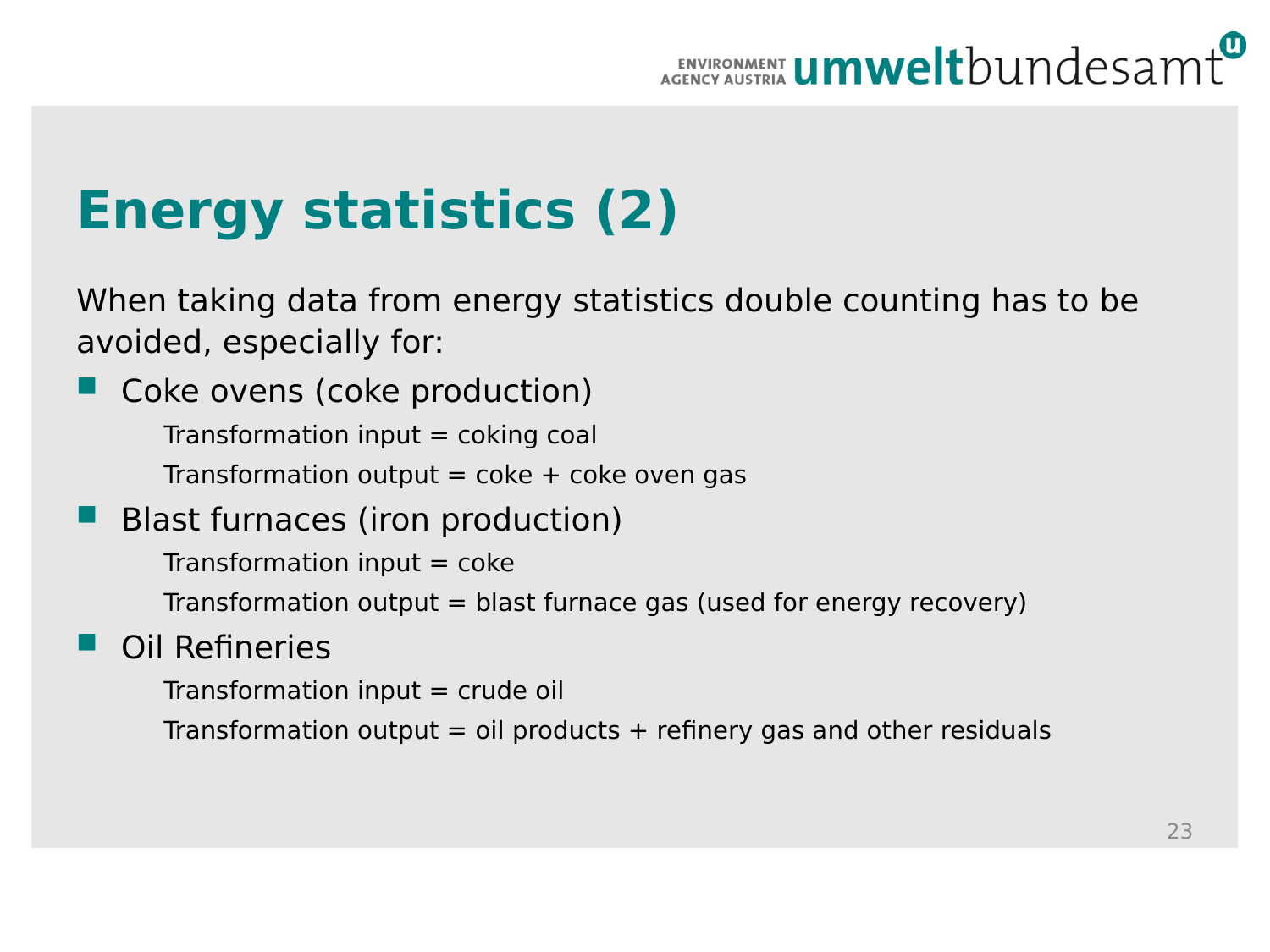

# Energy statistics (2)
When taking data from energy statistics double counting has to be avoided, especially for:
Coke ovens (coke production)
Transformation input = coking coal
Transformation output = coke + coke oven gas
Blast furnaces (iron production)
Transformation input = coke
Transformation output = blast furnace gas (used for energy recovery)
Oil Refineries
Transformation input = crude oil
Transformation output = oil products + refinery gas and other residuals

23